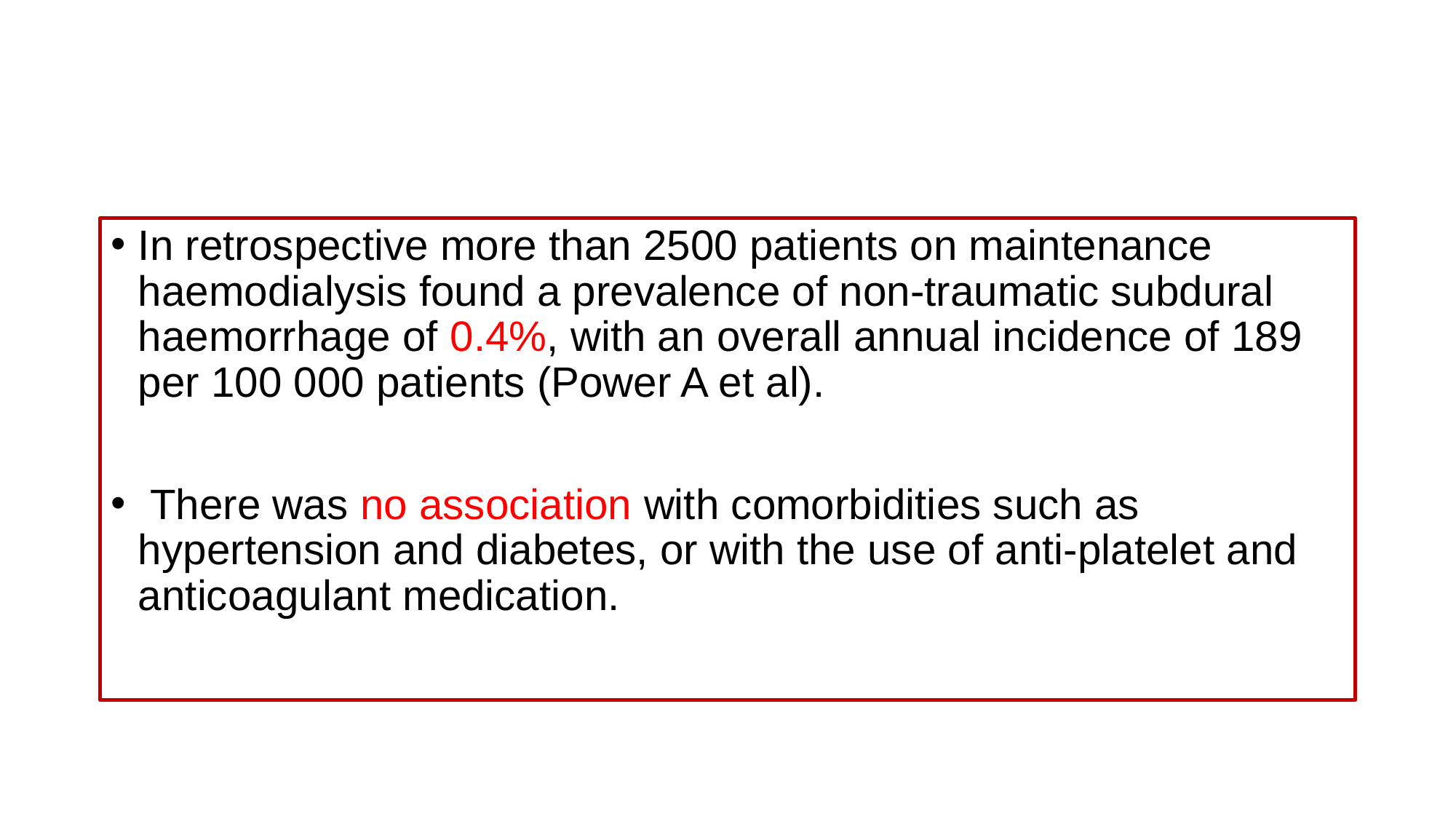

#
In retrospective more than 2500 patients on maintenance haemodialysis found a prevalence of non-traumatic subdural haemorrhage of 0.4%, with an overall annual incidence of 189 per 100 000 patients (Power A et al).

 There was no association with comorbidities such as hypertension and diabetes, or with the use of anti-platelet and anticoagulant medication.